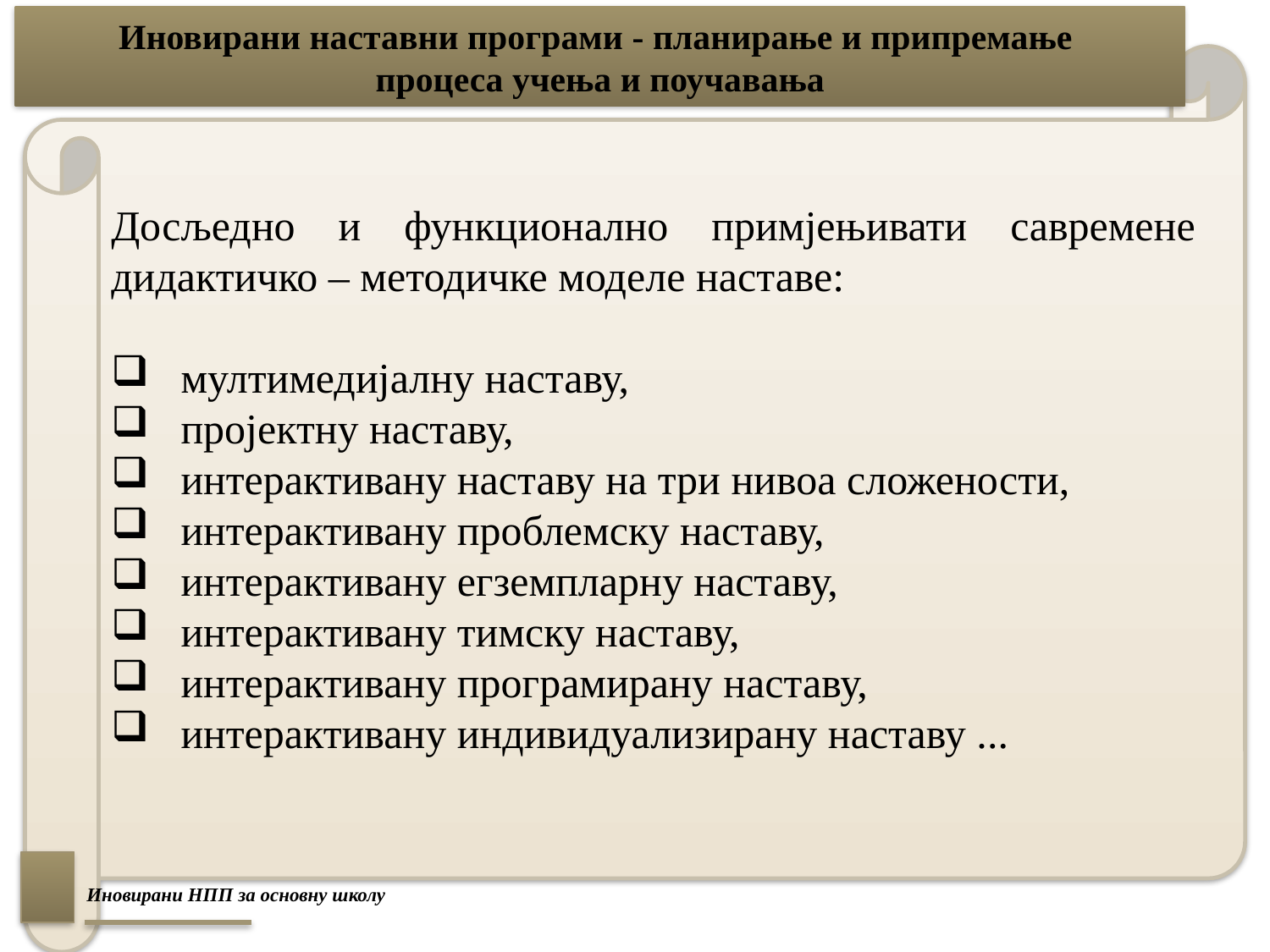

# Иновирани наставни програми - планирање и припремање процеса учења и поучавања
Досљедно и функционално примјењивати савремене дидактичко – методичке моделе наставе:

   мултимедијалну наставу,
   пројектну наставу,
   интерактивану наставу на три нивоа сложености,
   интерактивану проблемску наставу,
   интерактивану егземпларну наставу,
   интерактивану тимску наставу,
   интерактивану програмирану наставу,
   интерактивану индивидуализирану наставу ...

Иновирани НПП за основну школу